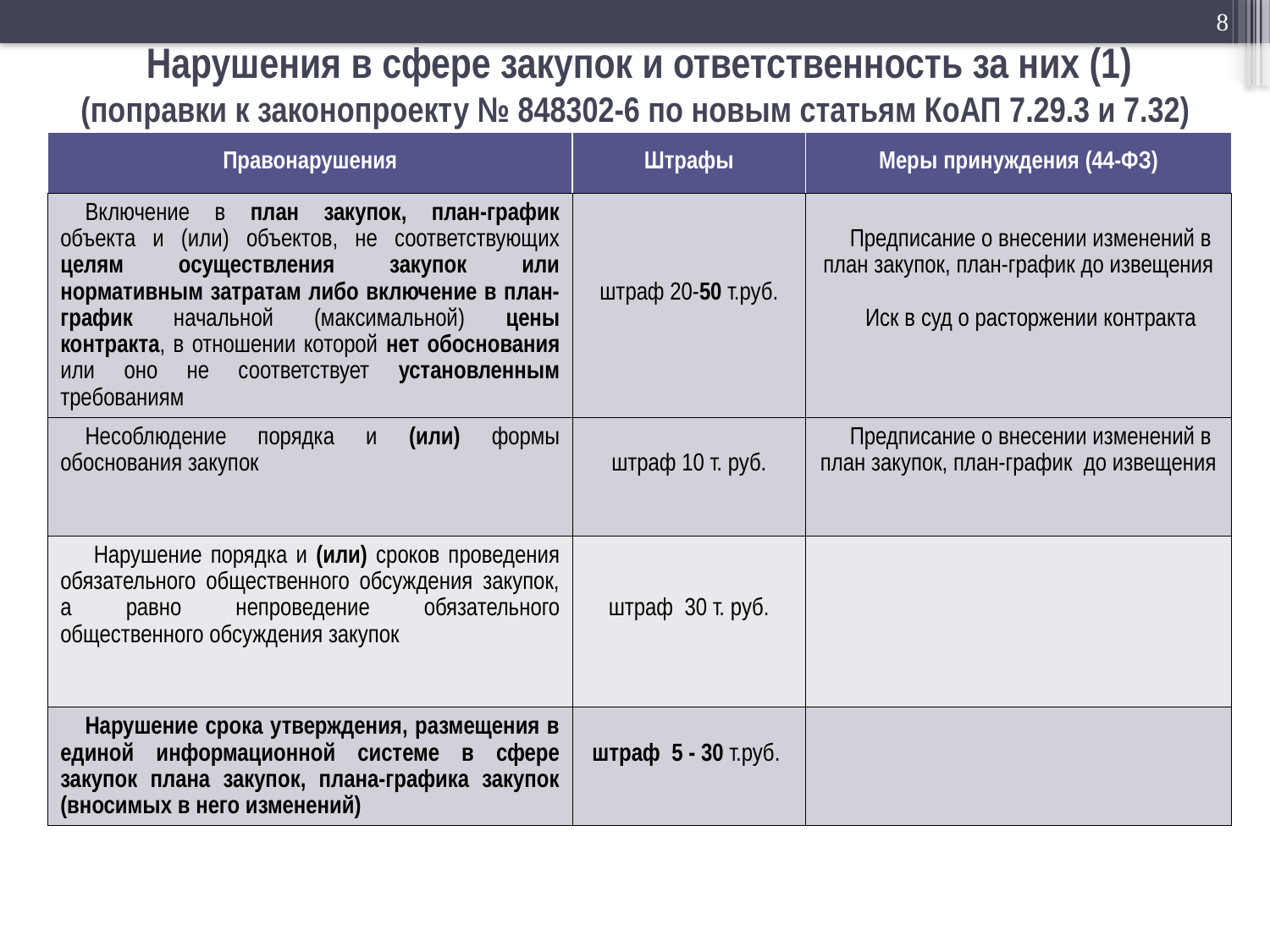

8
 Нарушения в сфере закупок и ответственность за них (1)
(поправки к законопроекту № 848302-6 по новым статьям КоАП 7.29.3 и 7.32)
| Правонарушения | Штрафы | Меры принуждения (44-ФЗ) |
| --- | --- | --- |
| Включение в план закупок, план-график объекта и (или) объектов, не соответствующих целям осуществления закупок или нормативным затратам либо включение в план-график начальной (максимальной) цены контракта, в отношении которой нет обоснования или оно не соответствует установленным требованиям | штраф 20-50 т.руб. | Предписание о внесении изменений в план закупок, план-график до извещения Иск в суд о расторжении контракта |
| Несоблюдение порядка и (или) формы обоснования закупок | штраф 10 т. руб. | Предписание о внесении изменений в план закупок, план-график до извещения |
| Нарушение порядка и (или) сроков проведения обязательного общественного обсуждения закупок, а равно непроведение обязательного общественного обсуждения закупок | штраф 30 т. руб. |  |
| Нарушение срока утверждения, размещения в единой информационной системе в сфере закупок плана закупок, плана-графика закупок (вносимых в него изменений) | штраф 5 - 30 т.руб. |  |